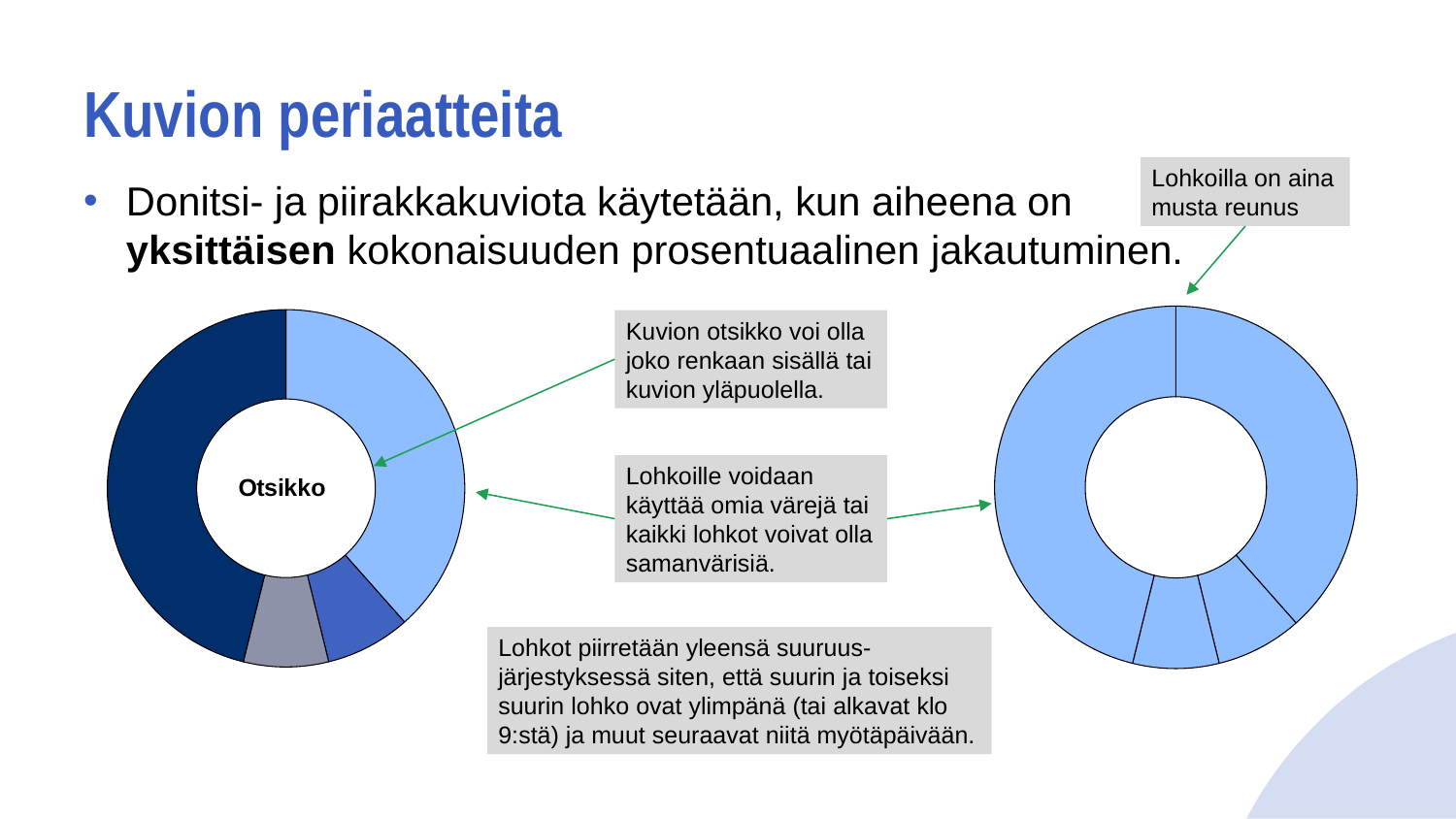

# Kuvion periaatteita
Lohkoilla on aina musta reunus
Donitsi- ja piirakkakuviota käytetään, kun aiheena on yksittäisen kokonaisuuden prosentuaalinen jakautuminen.

### Chart

| Category |  |
|---|---|
| UNECE | 0.384615384615385 |
| YK:n sihteeristö | 0.0769230769230769 |
| FAO | 0.0769230769230769 |
| UNDP | 0.461538461538462 |

### Chart: Otsikko

| Category |  |
|---|---|
| UNECE | 0.384615384615385 |
| YK:n sihteeristö | 0.0769230769230769 |
| FAO | 0.0769230769230769 |
| UNDP | 0.461538461538462 |
Kuvion otsikko voi olla joko renkaan sisällä tai kuvion yläpuolella.
Lohkoille voidaan käyttää omia värejä tai kaikki lohkot voivat olla samanvärisiä.
Lohkot piirretään yleensä suuruus-järjestyksessä siten, että suurin ja toiseksi suurin lohko ovat ylimpänä (tai alkavat klo 9:stä) ja muut seuraavat niitä myötäpäivään.